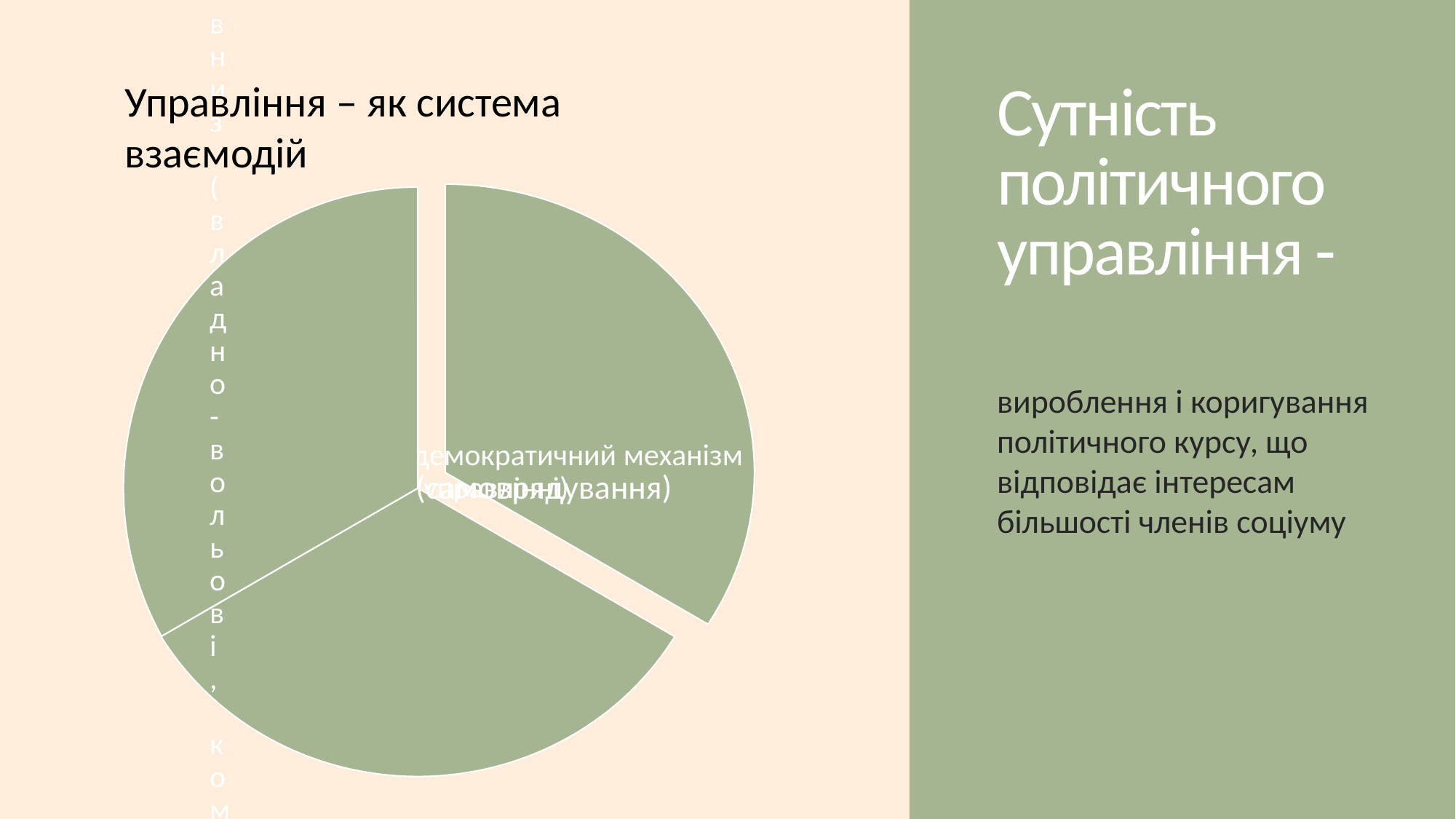

# Сутність політичного управління -
Управління – як система взаємодій
впливи знизу вгору (демократичний механізм участі в управлінні)
взаємодія внизу   (самоврядування)
впливи зверху вниз (владно-вольові, командні, стимулюючі, переконуючі)
вироблення і коригування політичного курсу, що відповідає інтересам більшості членів соціуму